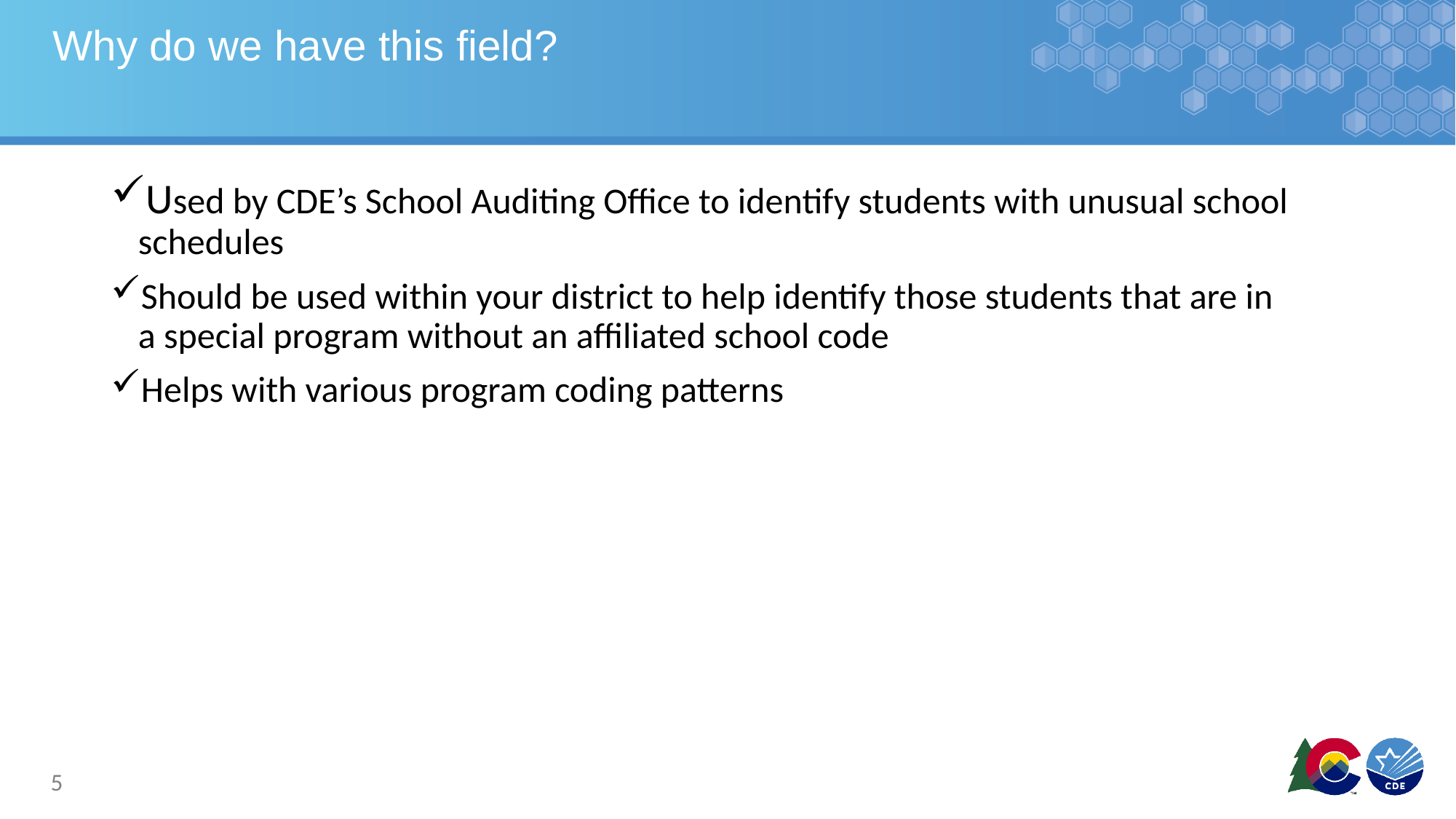

# Why do we have this field?
Used by CDE’s School Auditing Office to identify students with unusual school schedules
Should be used within your district to help identify those students that are in a special program without an affiliated school code
Helps with various program coding patterns

5